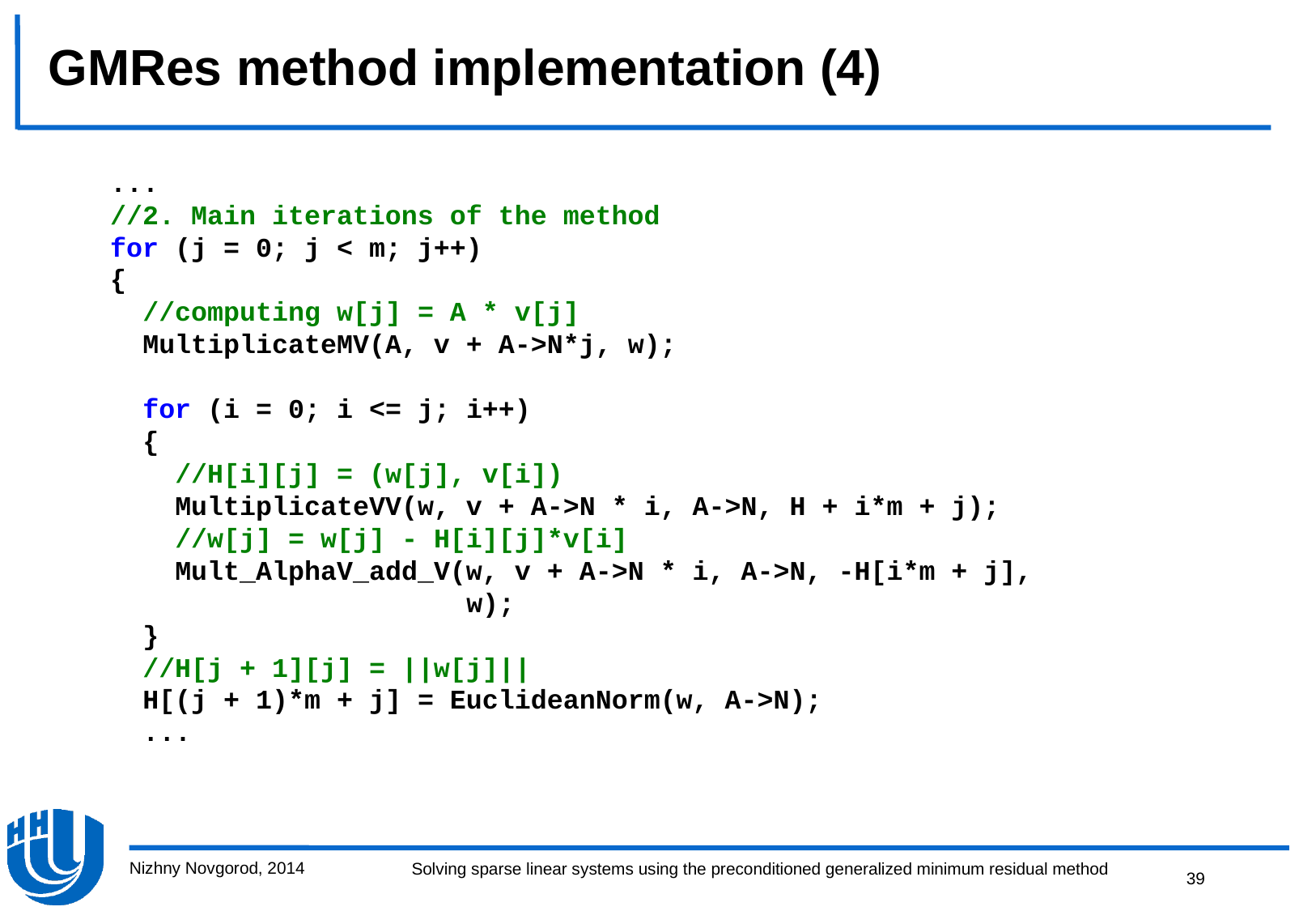

# GMRes method implementation (4)
  ...
  //2. Main iterations of the method
  for (j = 0; j < m; j++)
  {
    //computing w[j] = A * v[j]
    MultiplicateMV(A, v + A->N*j, w);

    for (i = 0; i <= j; i++)
    {
      //H[i][j] = (w[j], v[i])
      MultiplicateVV(w, v + A->N * i, A->N, H + i*m + j);
      //w[j] = w[j] - H[i][j]*v[i]
      Mult_AlphaV_add_V(w, v + A->N * i, A->N, -H[i*m + j],
                        w);
    }
    //H[j + 1][j] = ||w[j]||
    H[(j + 1)*m + j] = EuclideanNorm(w, A->N);
    ...
Nizhny Novgorod, 2014
39
Solving sparse linear systems using the preconditioned generalized minimum residual method